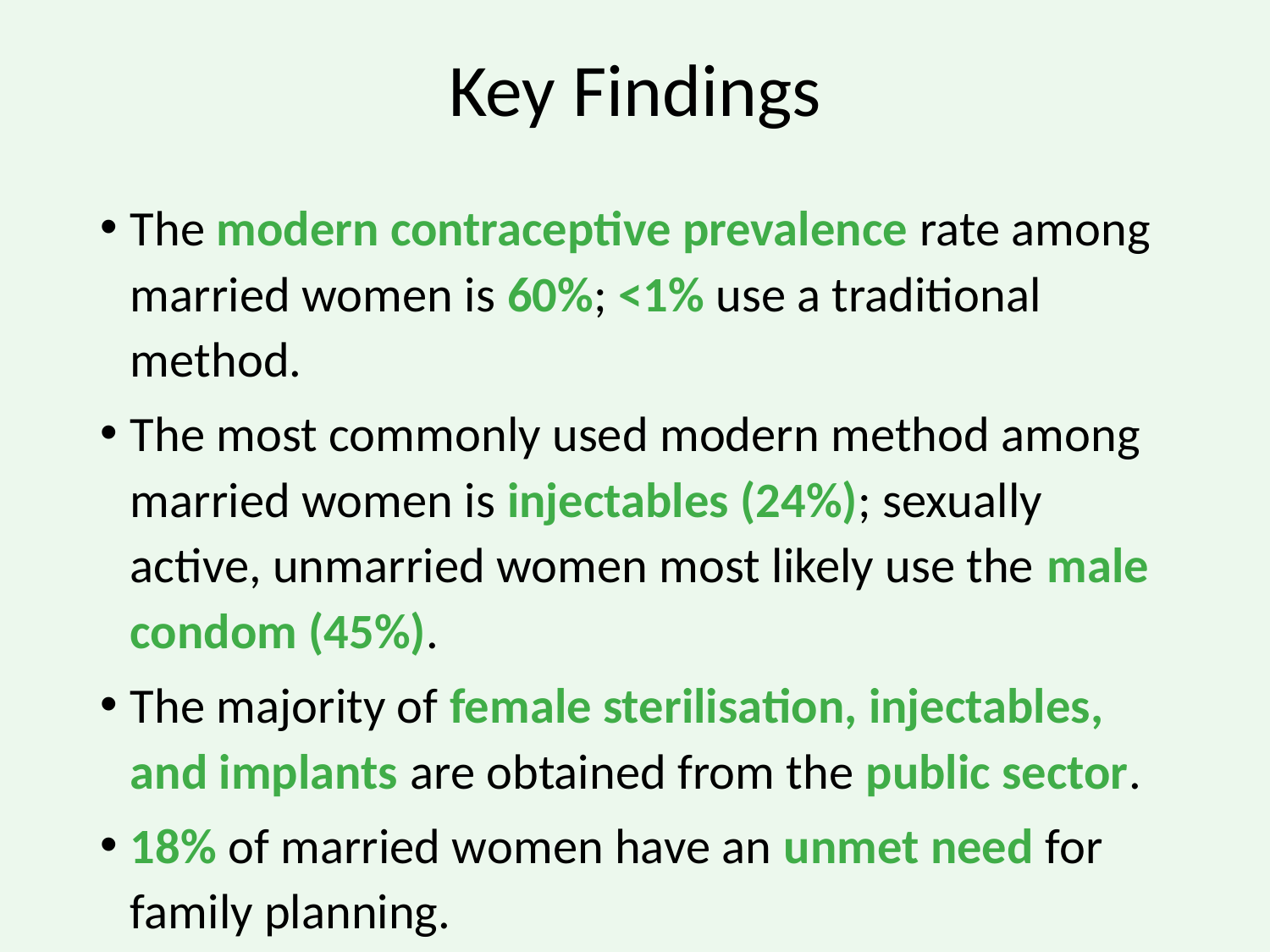

# Key Findings
The modern contraceptive prevalence rate among married women is 60%; <1% use a traditional method.
The most commonly used modern method among married women is injectables (24%); sexually active, unmarried women most likely use the male condom (45%).
The majority of female sterilisation, injectables, and implants are obtained from the public sector.
18% of married women have an unmet need for family planning.